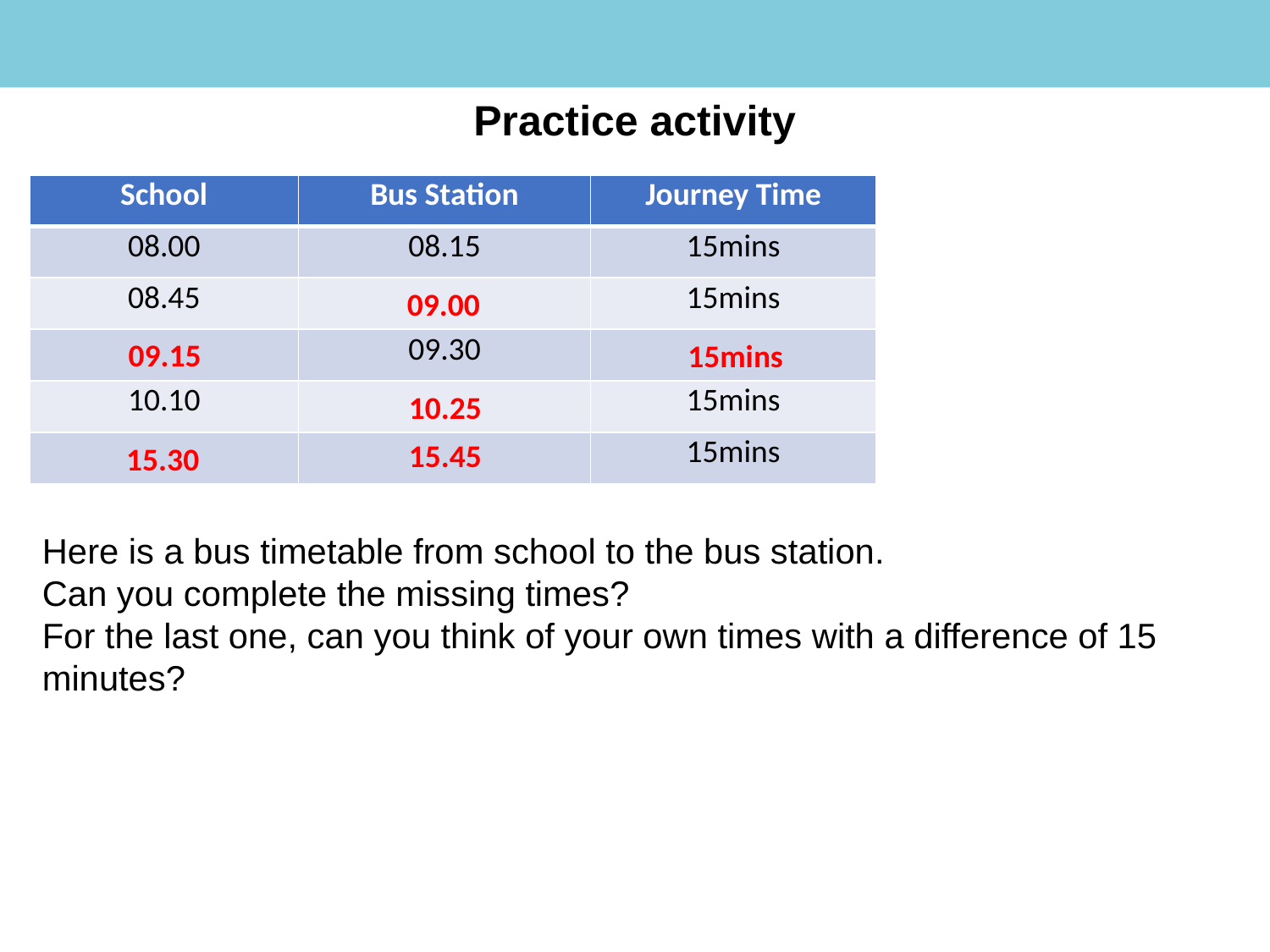

Practice activity
| School | Bus Station | Journey Time |
| --- | --- | --- |
| 08.00 | 08.15 | 15mins |
| 08.45 |  | 15mins |
|  | 09.30 |  |
| 10.10 |  | 15mins |
|  |  | 15mins |
09.00
09.15
15mins
10.25
15.45
15.30
Here is a bus timetable from school to the bus station.
Can you complete the missing times?
For the last one, can you think of your own times with a difference of 15 minutes?